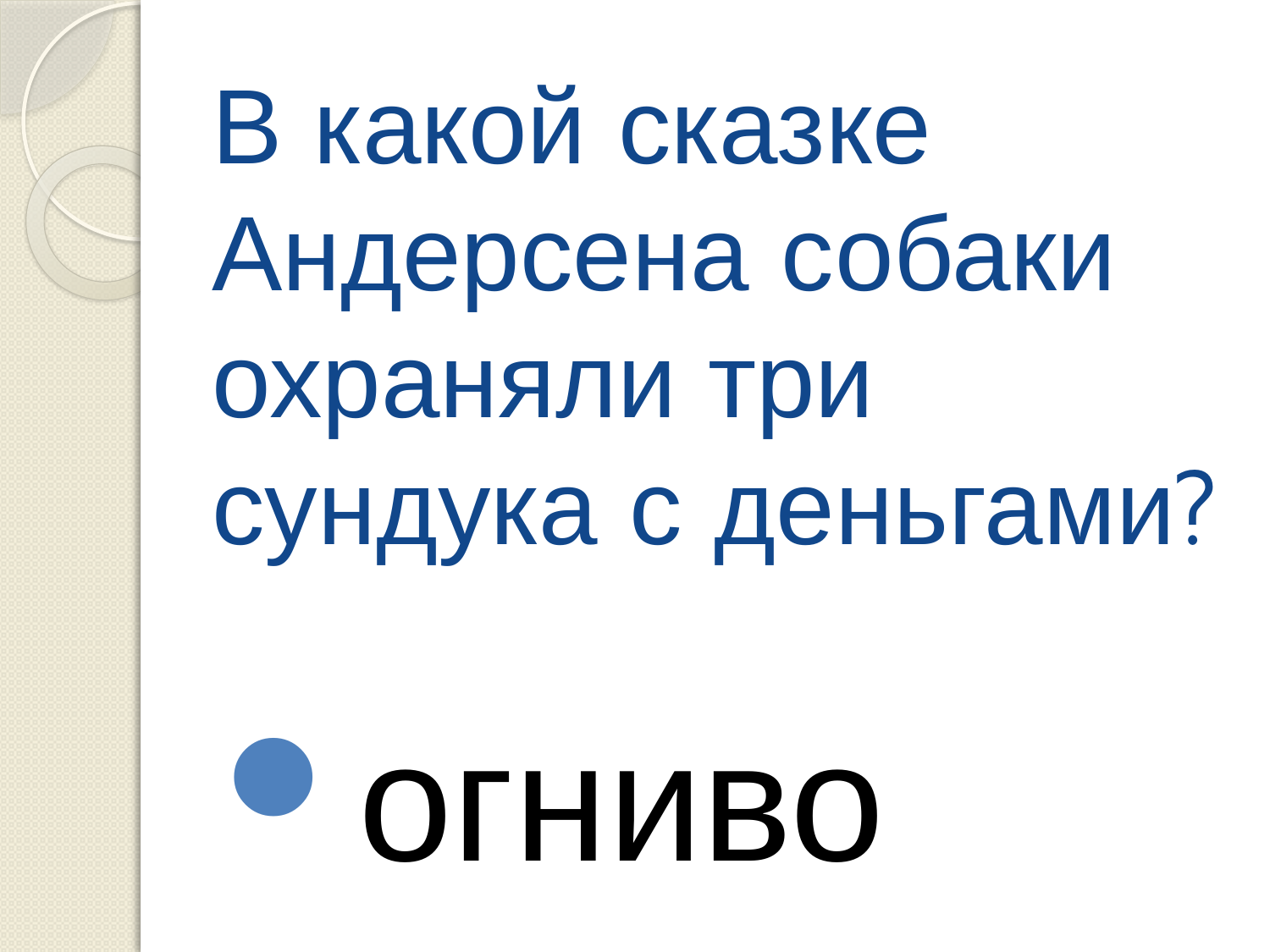

# В какой сказке Андерсена собаки охраняли три сундука с деньгами?
огниво